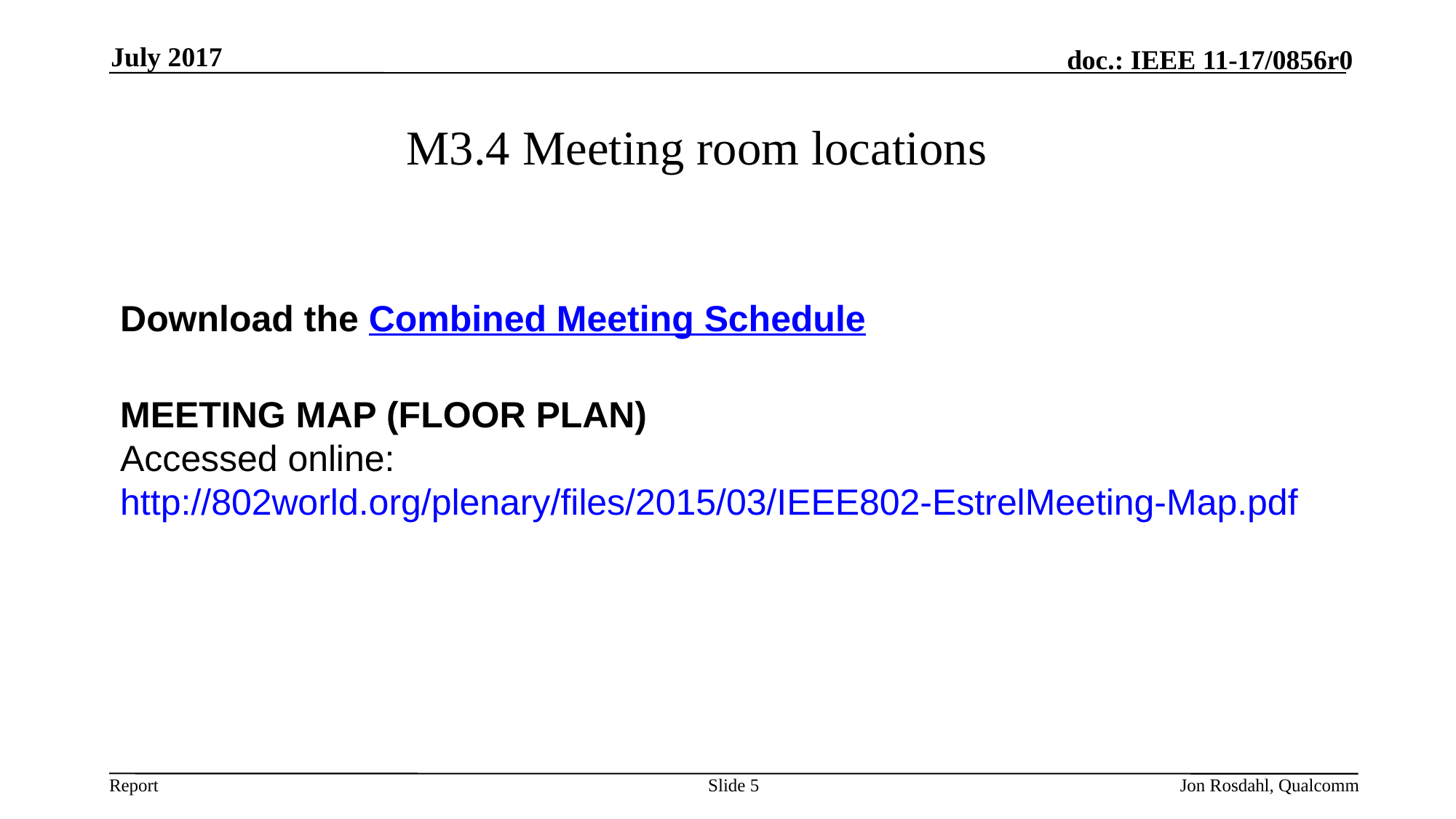

July 2017
# M3.4 Meeting room locations

Download the Combined Meeting Schedule

MEETING MAP (FLOOR PLAN) 
Accessed online:
http://802world.org/plenary/files/2015/03/IEEE802-EstrelMeeting-Map.pdf
Slide 5
Jon Rosdahl, Qualcomm